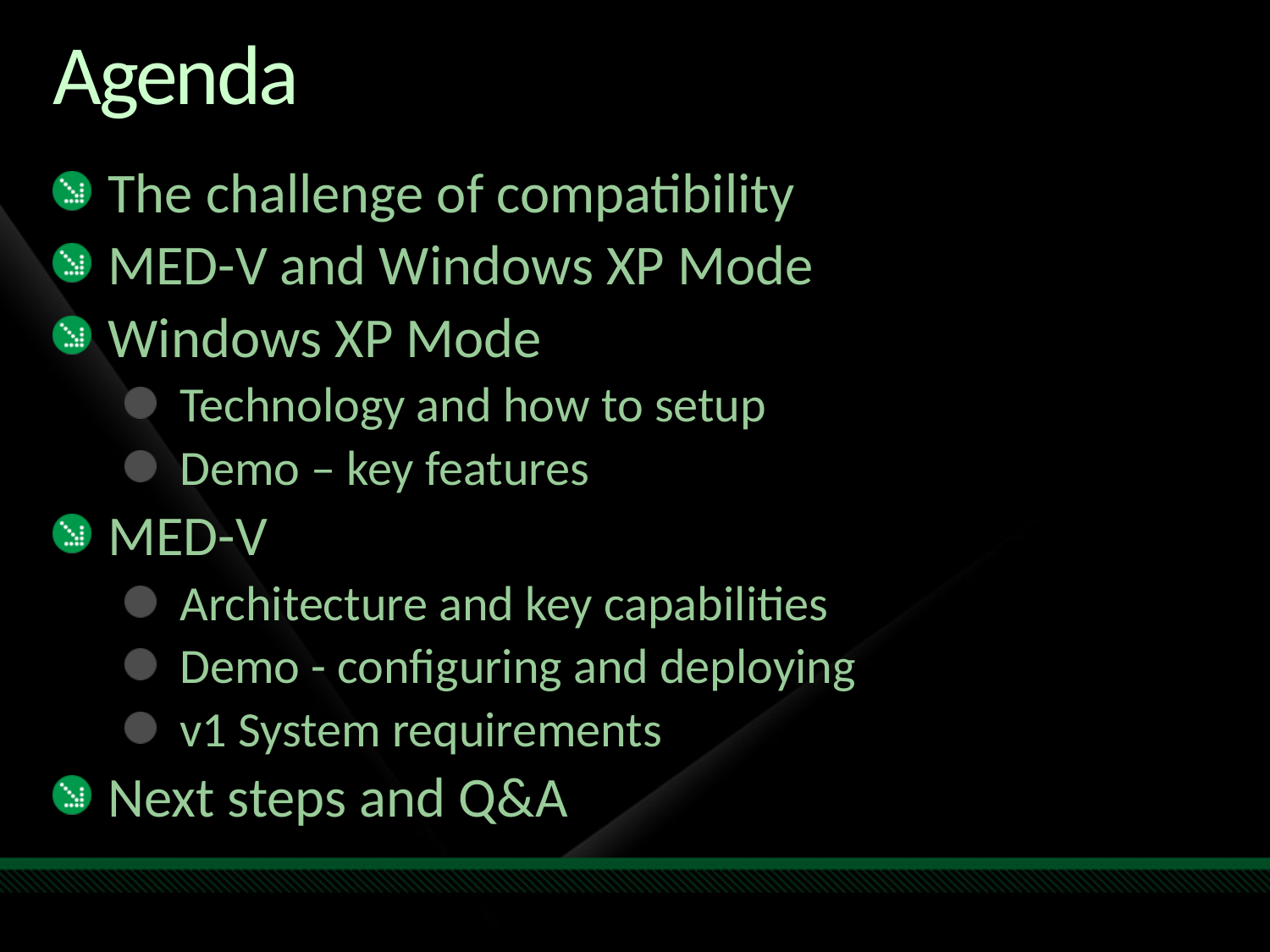

# Agenda
The challenge of compatibility
MED-V and Windows XP Mode
Windows XP Mode
Technology and how to setup
Demo – key features
MED-V
Architecture and key capabilities
Demo - configuring and deploying
v1 System requirements
Next steps and Q&A